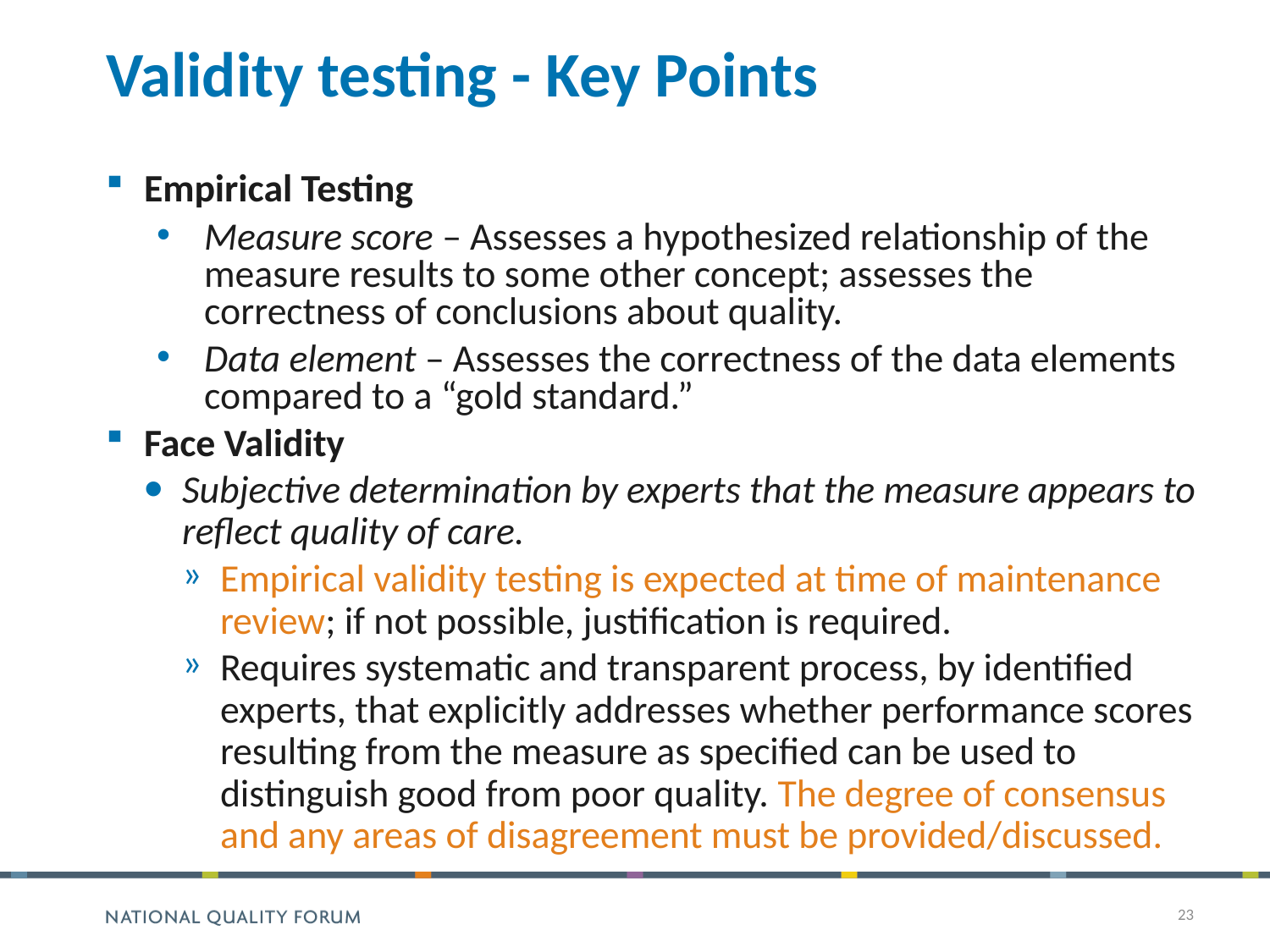

# Validity testing - Key Points
Empirical Testing
Measure score – Assesses a hypothesized relationship of the measure results to some other concept; assesses the correctness of conclusions about quality.
Data element – Assesses the correctness of the data elements compared to a “gold standard.”
Face Validity
Subjective determination by experts that the measure appears to reflect quality of care.
Empirical validity testing is expected at time of maintenance review; if not possible, justification is required.
Requires systematic and transparent process, by identified experts, that explicitly addresses whether performance scores resulting from the measure as specified can be used to distinguish good from poor quality. The degree of consensus and any areas of disagreement must be provided/discussed.

23